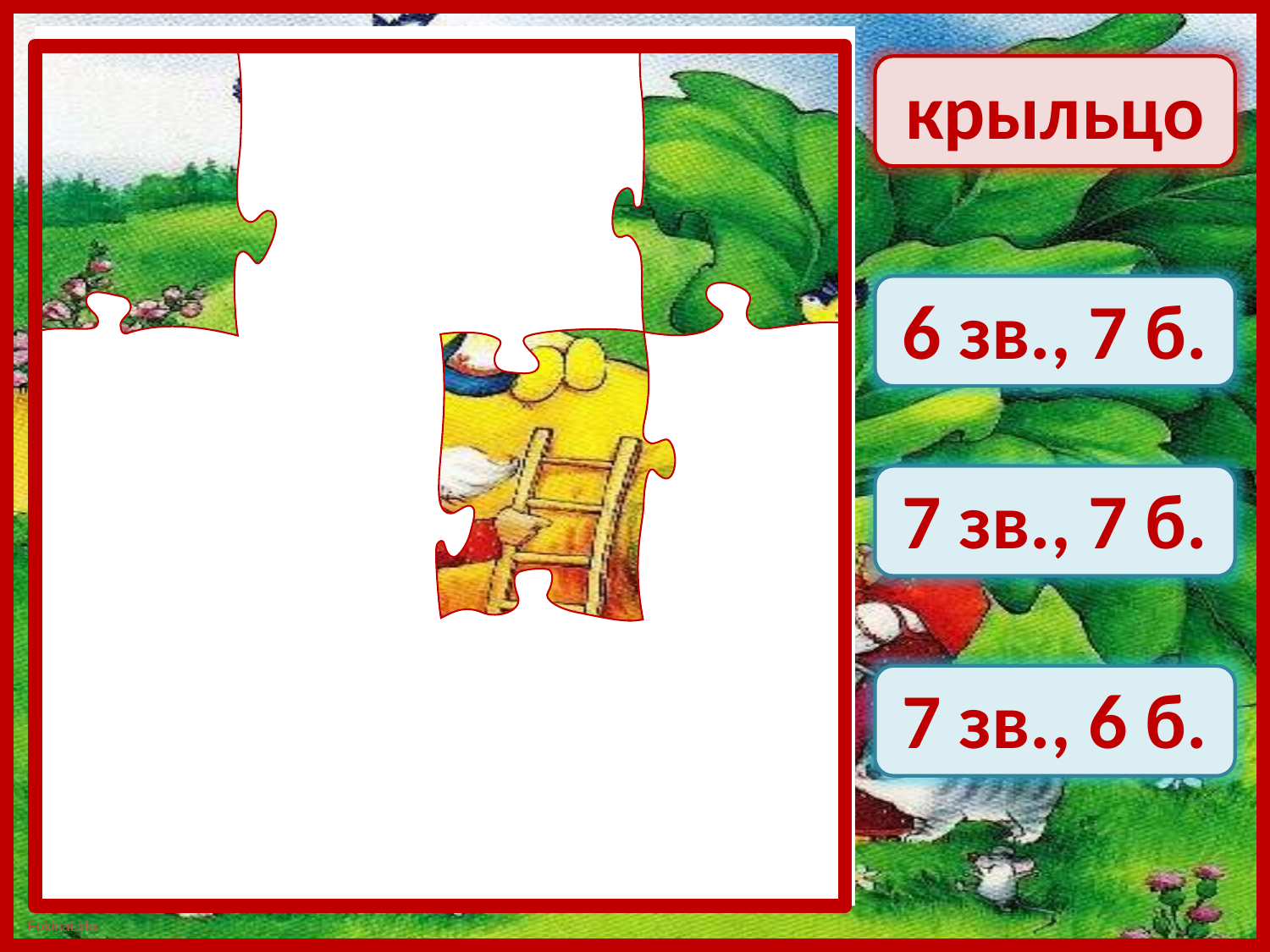

крыльцо
6 зв., 7 б.

7 зв., 7 б.
7 зв., 6 б.